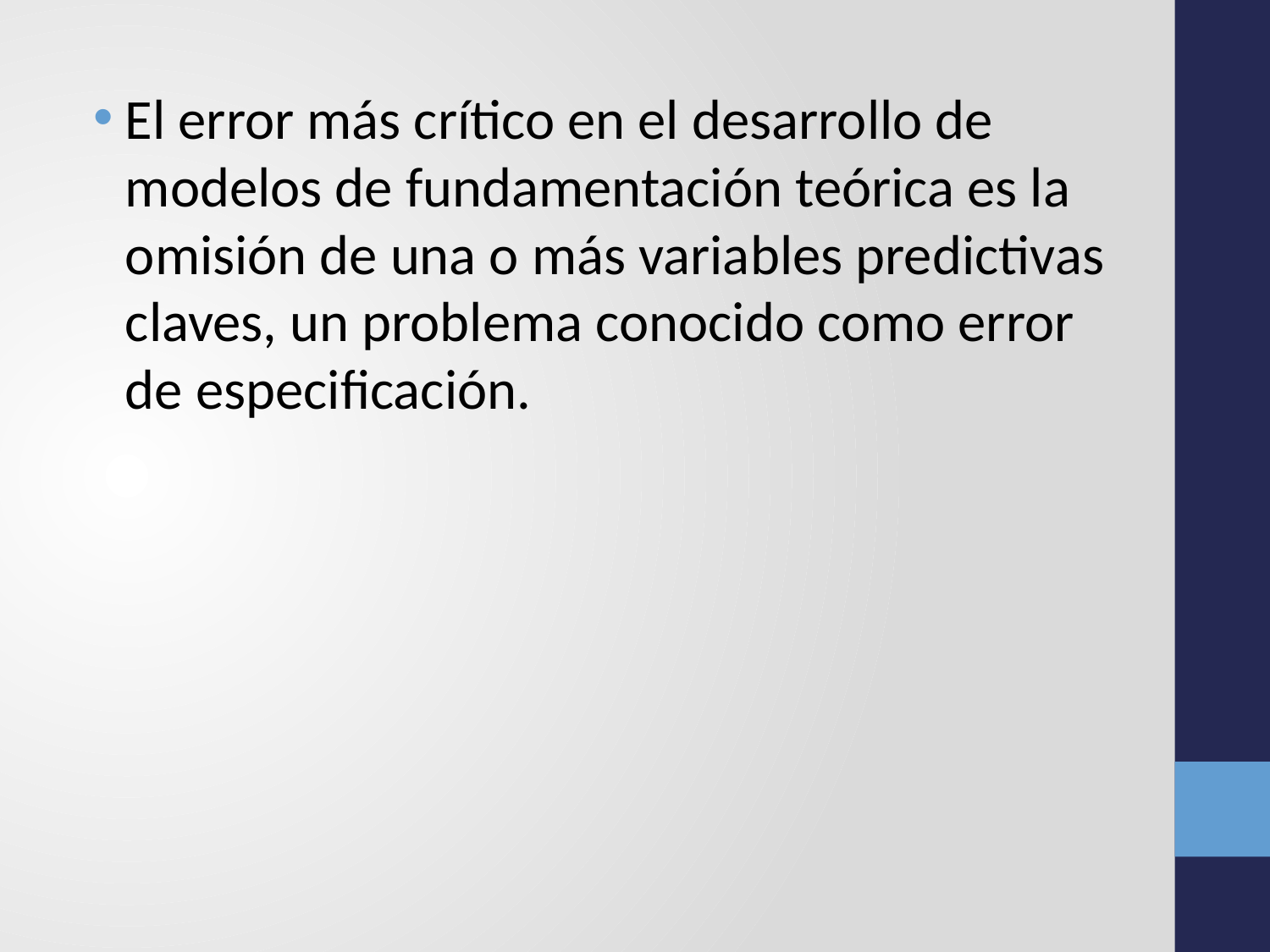

El error más crítico en el desarrollo de modelos de fundamentación teórica es la omisión de una o más variables predictivas claves, un problema conocido como error de especificación.